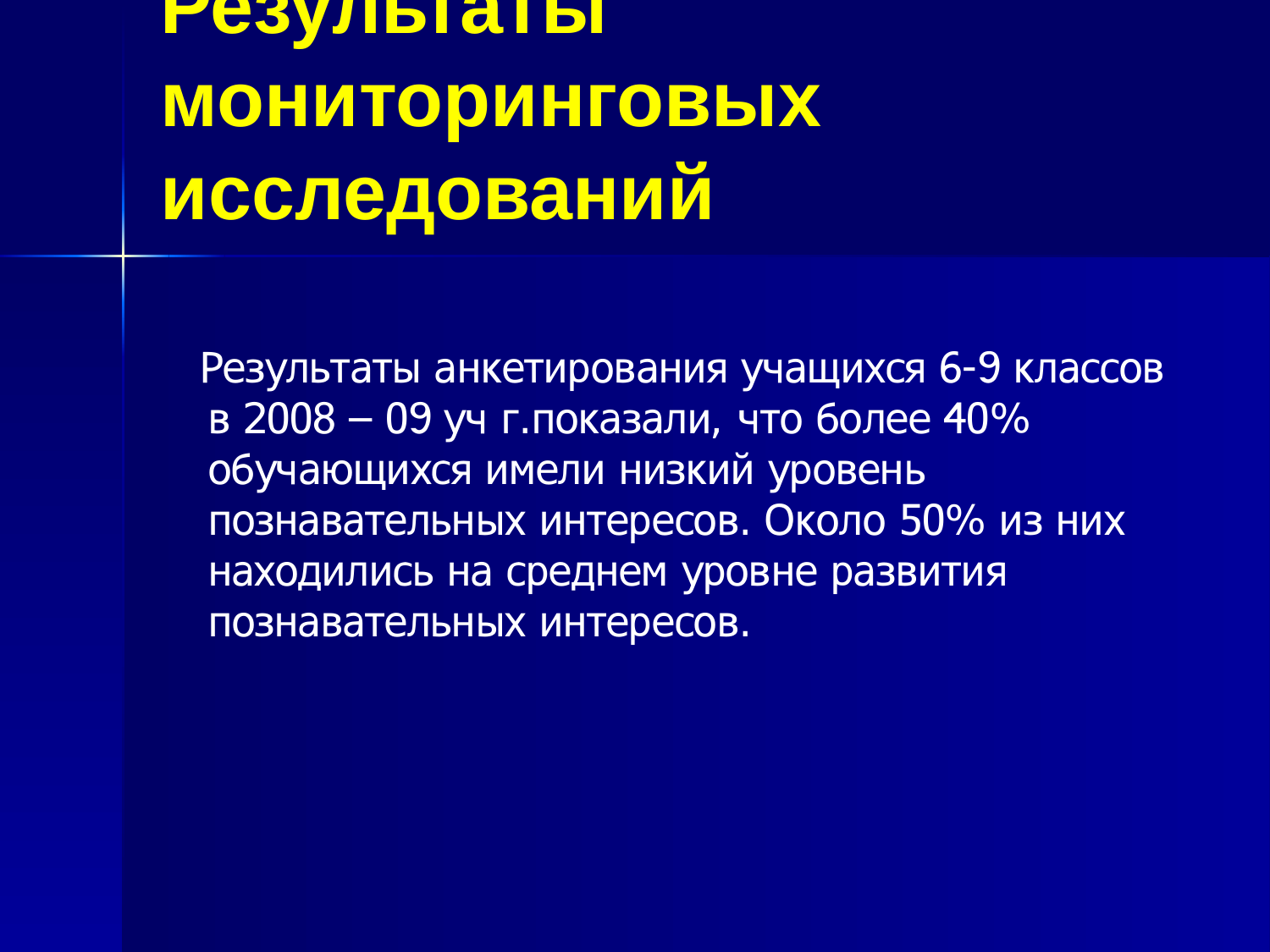

# Результаты мониторинговых исследований

   Результаты анкетирования учащихся 6-9 классов в 2008 – 09 уч г.показали, что более 40% обучающихся имели низкий уровень познавательных интересов. Около 50% из них  находились на среднем уровне развития познавательных интересов.